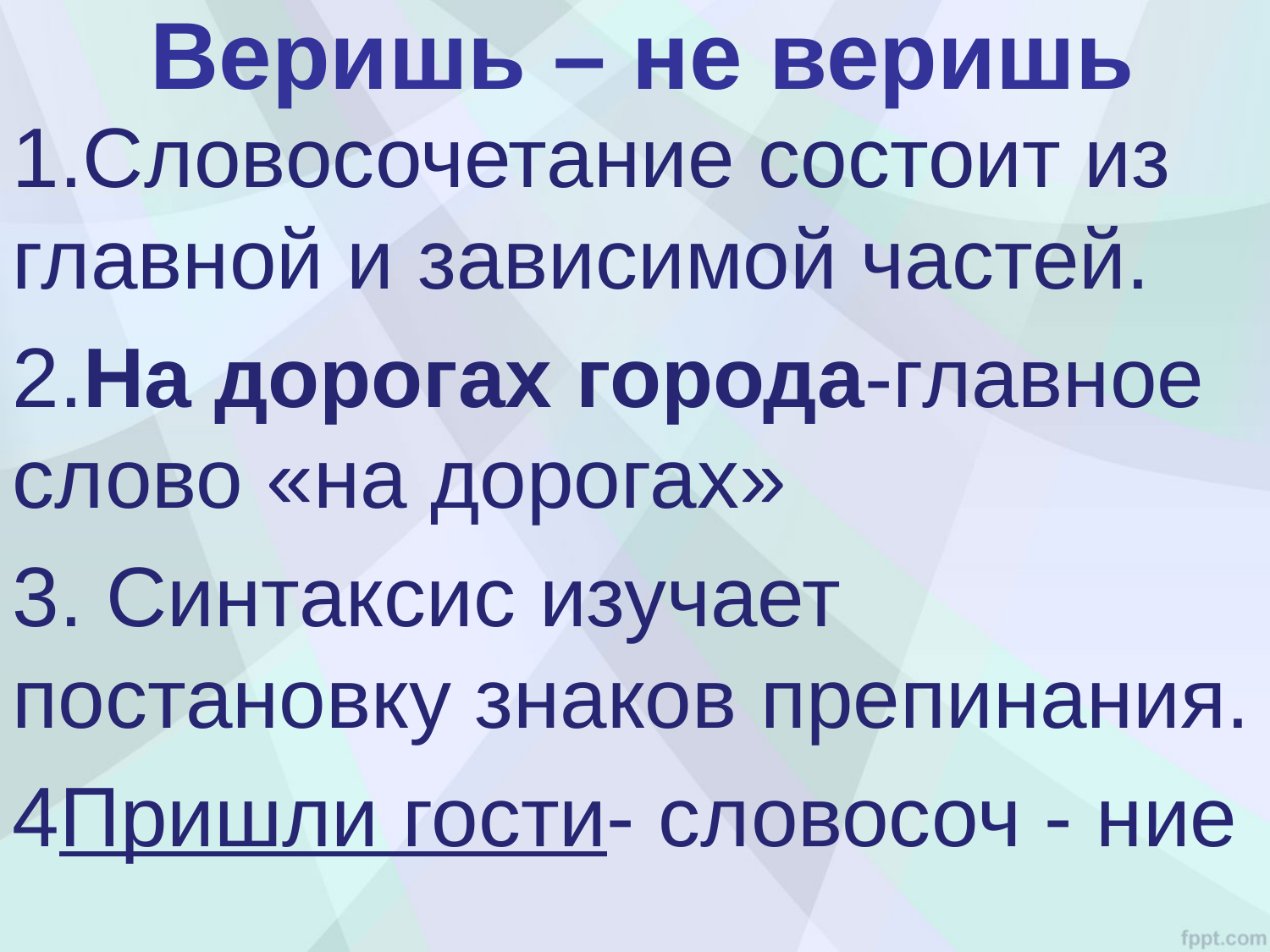

# Веришь – не веришь
1.Словосочетание состоит из главной и зависимой частей.
2.На дорогах города-главное слово «на дорогах»
3. Синтаксис изучает постановку знаков препинания.
4Пришли гости- словосоч - ние